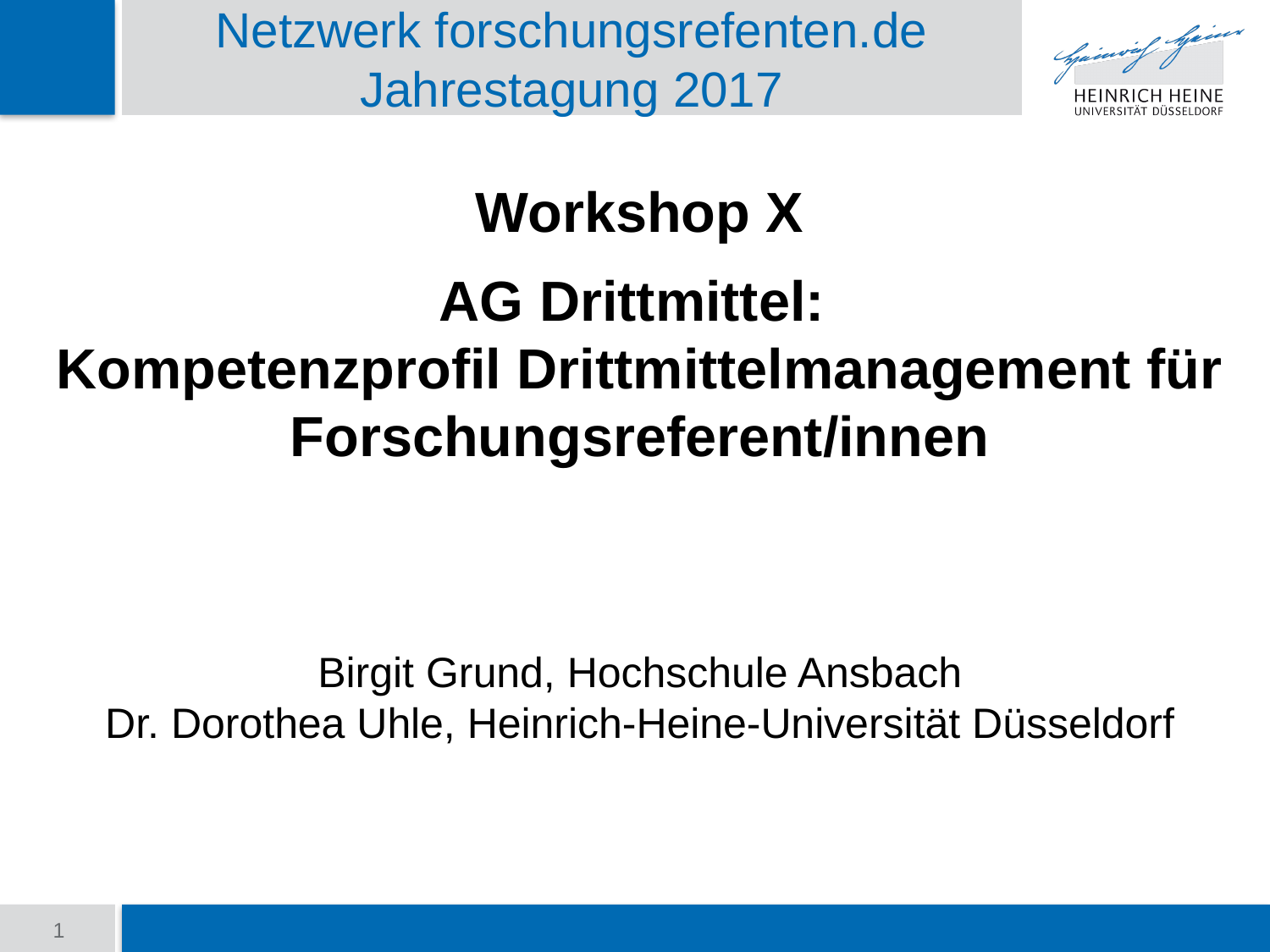

# Netzwerk forschungsrefenten.de Jahrestagung 2017
Workshop X
AG Drittmittel:
Kompetenzprofil Drittmittelmanagement für Forschungsreferent/innen

Birgit Grund, Hochschule Ansbach
Dr. Dorothea Uhle, Heinrich-Heine-Universität Düsseldorf

1